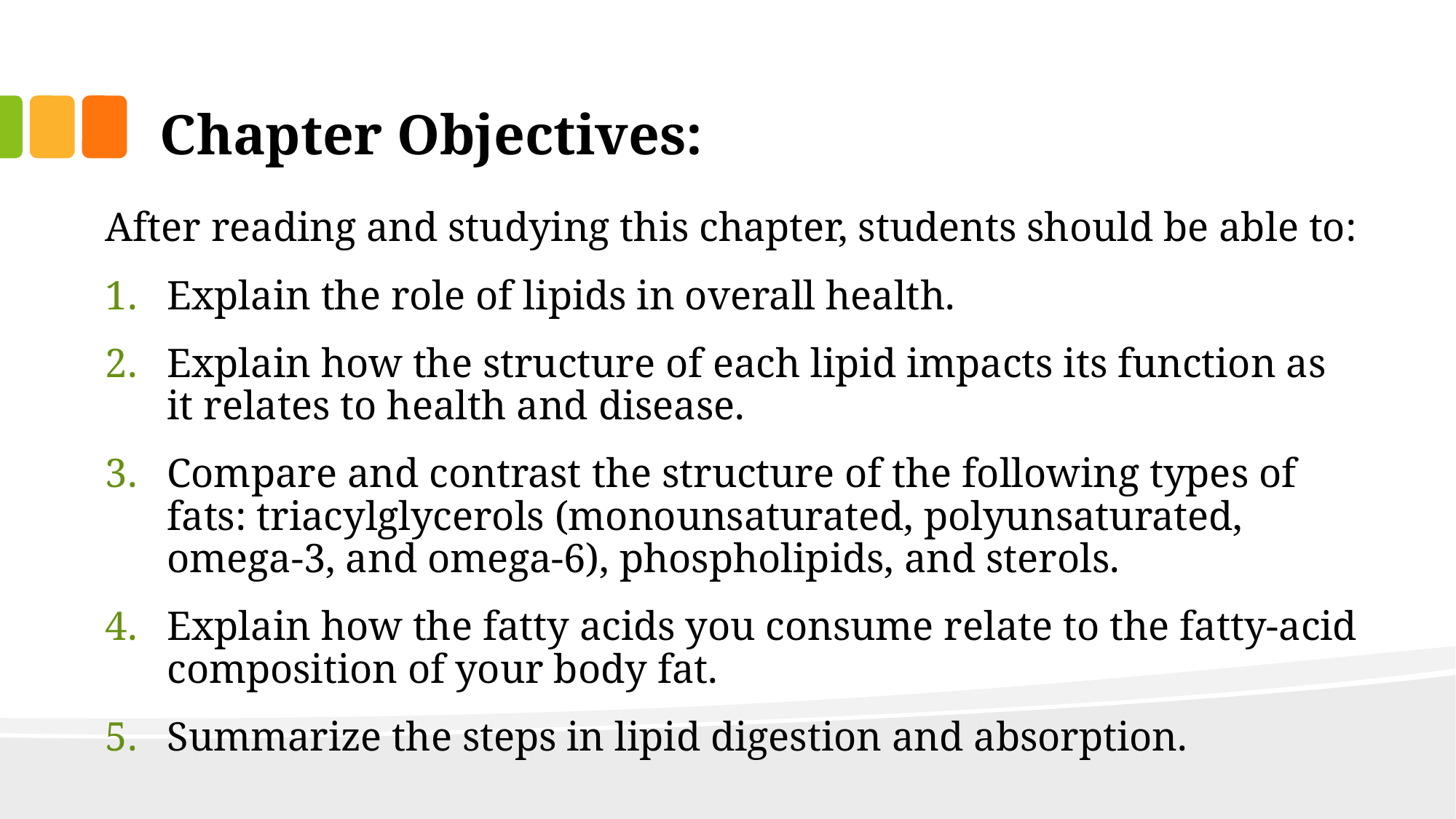

# Chapter Objectives:
After reading and studying this chapter, students should be able to:
Explain the role of lipids in overall health.
Explain how the structure of each lipid impacts its function as it relates to health and disease.
Compare and contrast the structure of the following types of fats: triacylglycerols (monounsaturated, polyunsaturated, omega-3, and omega-6), phospholipids, and sterols.
Explain how the fatty acids you consume relate to the fatty-acid composition of your body fat.
Summarize the steps in lipid digestion and absorption.